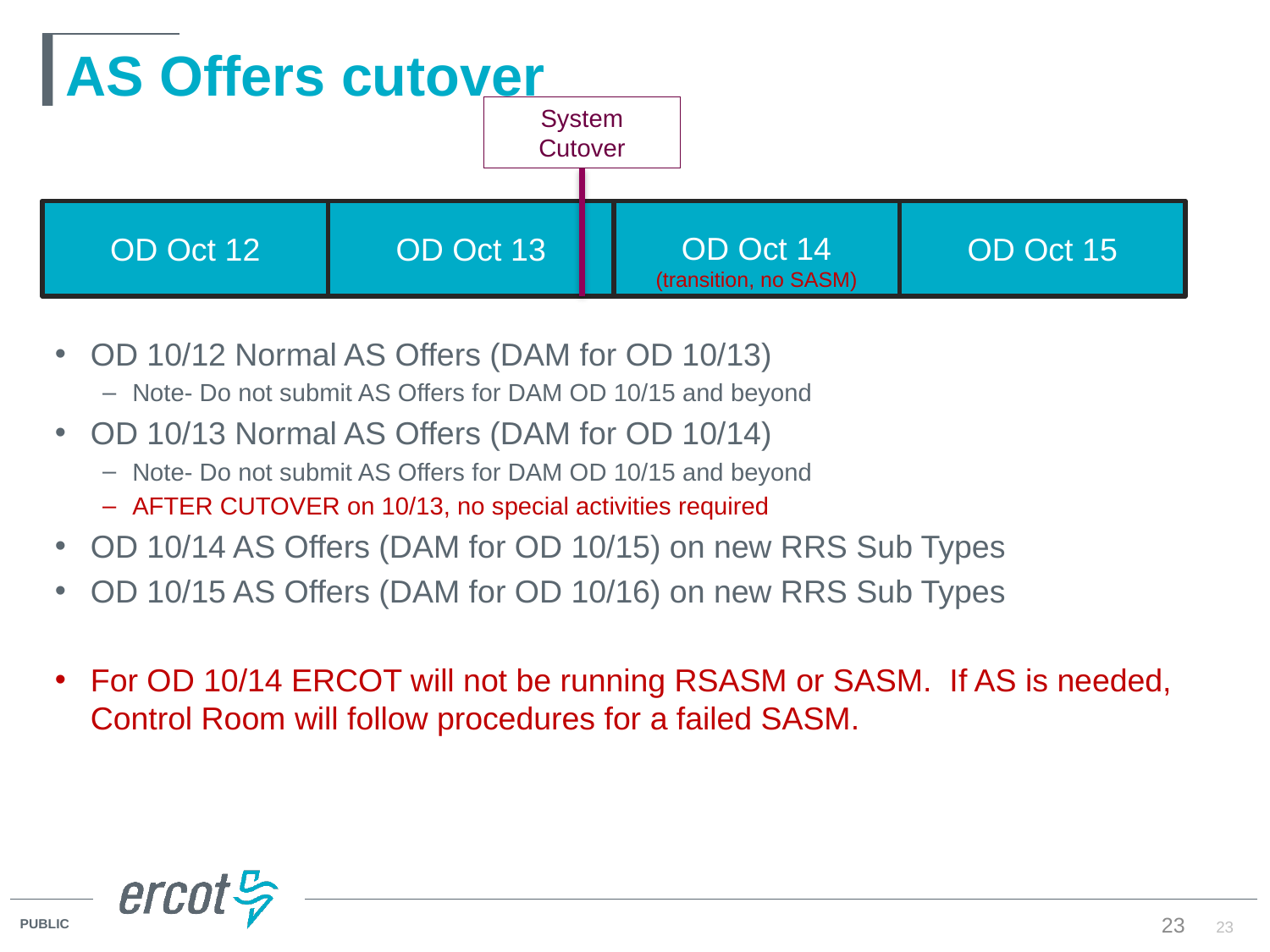

# AS Offers cutover
System
Cutover
OD Oct 12
OD Oct 13

OD Oct 14
(transition, no SASM)
OD Oct 15
OD 10/12 Normal AS Offers (DAM for OD 10/13)
Note- Do not submit AS Offers for DAM OD 10/15 and beyond
OD 10/13 Normal AS Offers (DAM for OD 10/14)
Note- Do not submit AS Offers for DAM OD 10/15 and beyond
AFTER CUTOVER on 10/13, no special activities required
OD 10/14 AS Offers (DAM for OD 10/15) on new RRS Sub Types
OD 10/15 AS Offers (DAM for OD 10/16) on new RRS Sub Types

For OD 10/14 ERCOT will not be running RSASM or SASM.  If AS is needed, Control Room will follow procedures for a failed SASM.

23